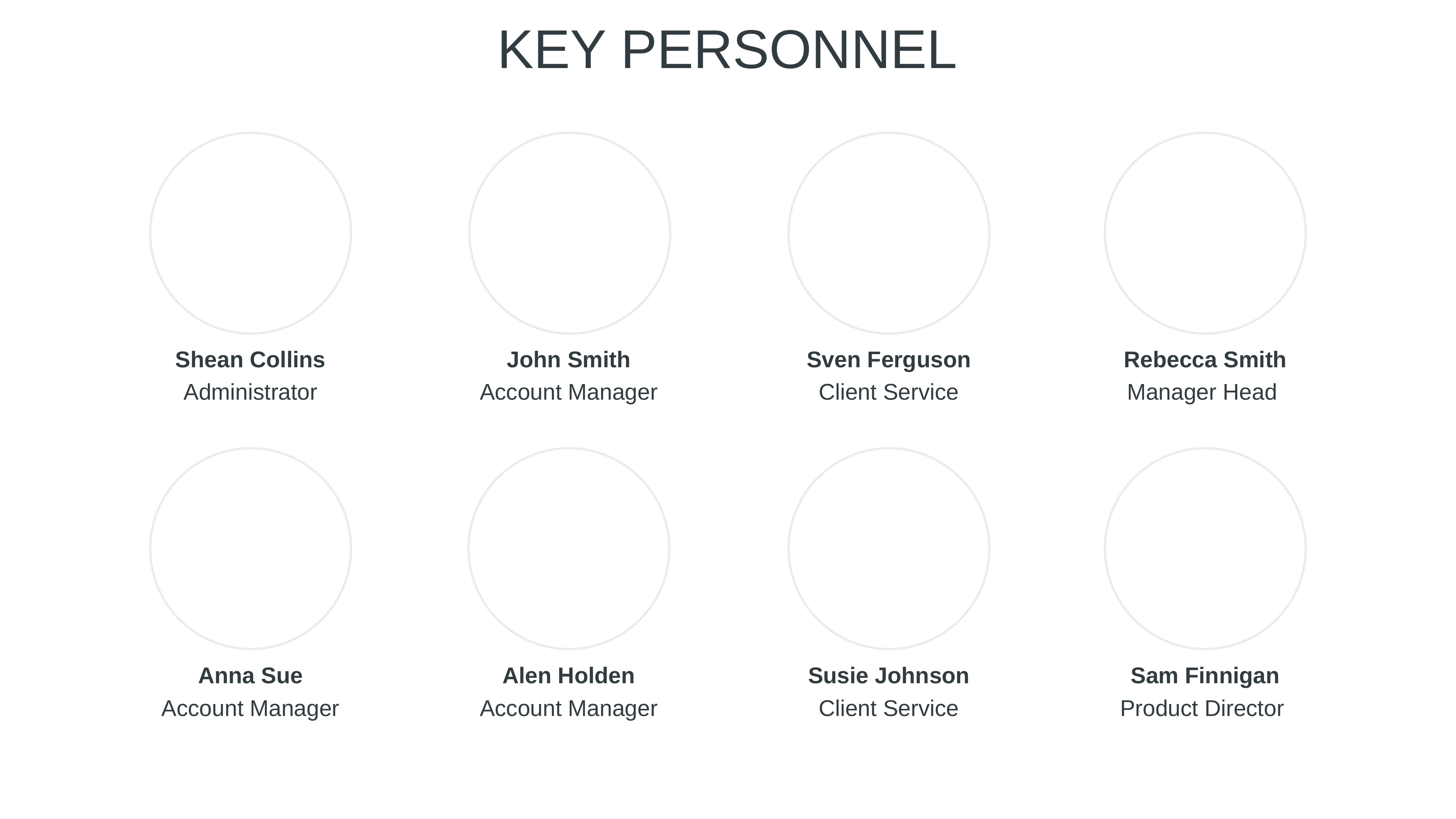

Key Personnel

Shean Collins
John Smith
Sven Ferguson
Rebecca Smith
Administrator
Account Manager
Client Service
Manager Head

Anna Sue
Alen Holden
Susie Johnson
Sam Finnigan
Account Manager
Account Manager
Client Service
Product Director